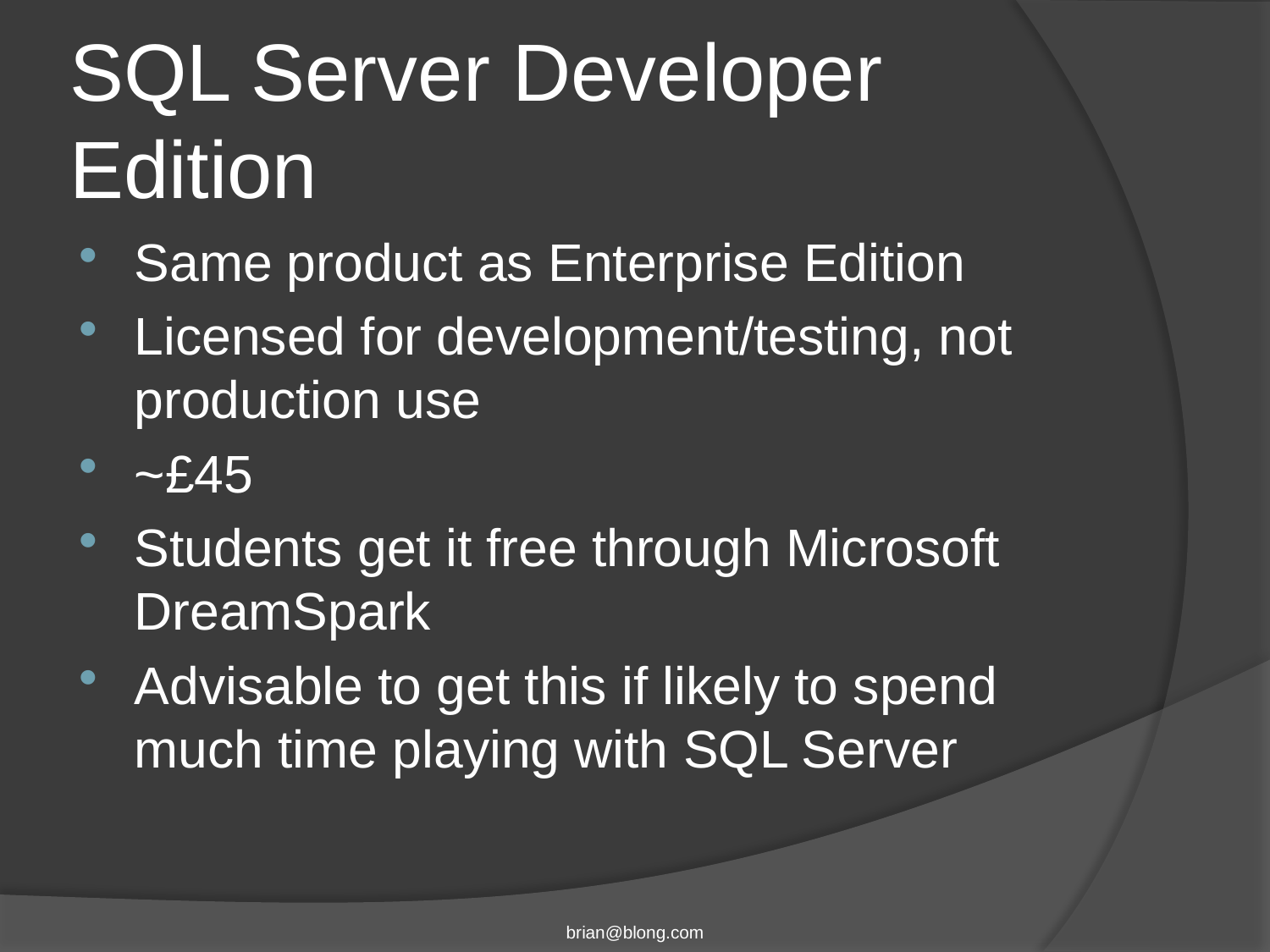

# SQL Server Developer Edition
Same product as Enterprise Edition
Licensed for development/testing, not production use
~£45
Students get it free through Microsoft DreamSpark
Advisable to get this if likely to spend much time playing with SQL Server
brian@blong.com